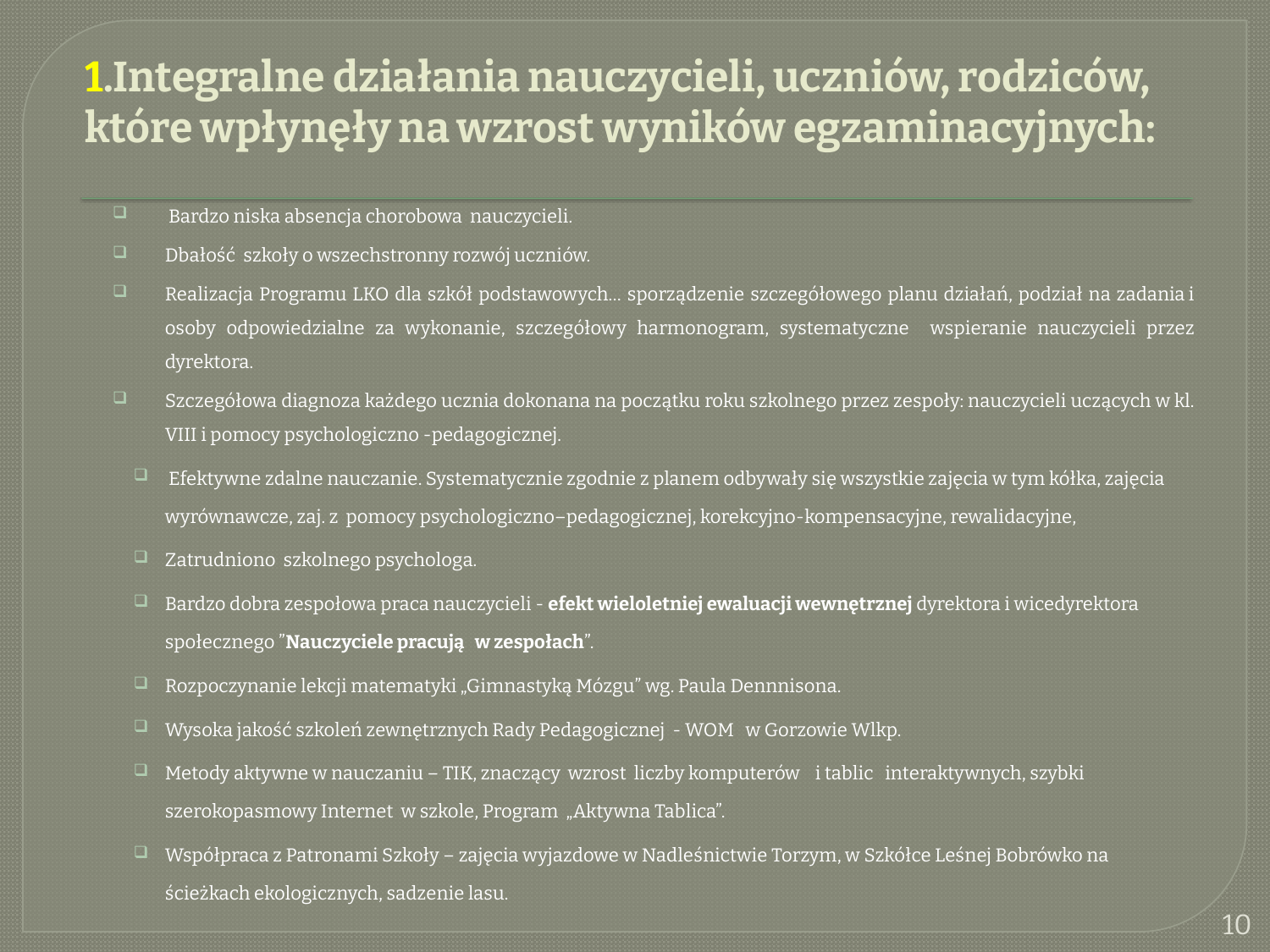

# 1.Integralne działania nauczycieli, uczniów, rodziców, które wpłynęły na wzrost wyników egzaminacyjnych:
 Bardzo niska absencja chorobowa  nauczycieli.
Dbałość  szkoły o wszechstronny rozwój uczniów.
Realizacja Programu LKO dla szkół podstawowych… sporządzenie szczegółowego planu działań, podział na zadania i osoby odpowiedzialne za wykonanie, szczegółowy harmonogram, systematyczne  wspieranie nauczycieli przez dyrektora.
Szczegółowa diagnoza każdego ucznia dokonana na początku roku szkolnego przez zespoły: nauczycieli uczących w kl. VIII i pomocy psychologiczno -pedagogicznej.
 Efektywne zdalne nauczanie. Systematycznie zgodnie z planem odbywały się wszystkie zajęcia w tym kółka, zajęcia wyrównawcze, zaj. z  pomocy psychologiczno–pedagogicznej, korekcyjno-kompensacyjne, rewalidacyjne,
Zatrudniono  szkolnego psychologa.
Bardzo dobra zespołowa praca nauczycieli - efekt wieloletniej ewaluacji wewnętrznej dyrektora i wicedyrektora społecznego ”Nauczyciele pracują   w zespołach”.
Rozpoczynanie lekcji matematyki „Gimnastyką Mózgu” wg. Paula Dennnisona.
Wysoka jakość szkoleń zewnętrznych Rady Pedagogicznej  - WOM   w Gorzowie Wlkp.
Metody aktywne w nauczaniu – TIK, znaczący  wzrost  liczby komputerów    i tablic   interaktywnych, szybki  szerokopasmowy Internet  w szkole, Program  „Aktywna Tablica”.
Współpraca z Patronami Szkoły – zajęcia wyjazdowe w Nadleśnictwie Torzym, w Szkółce Leśnej Bobrówko na ścieżkach ekologicznych, sadzenie lasu.

10